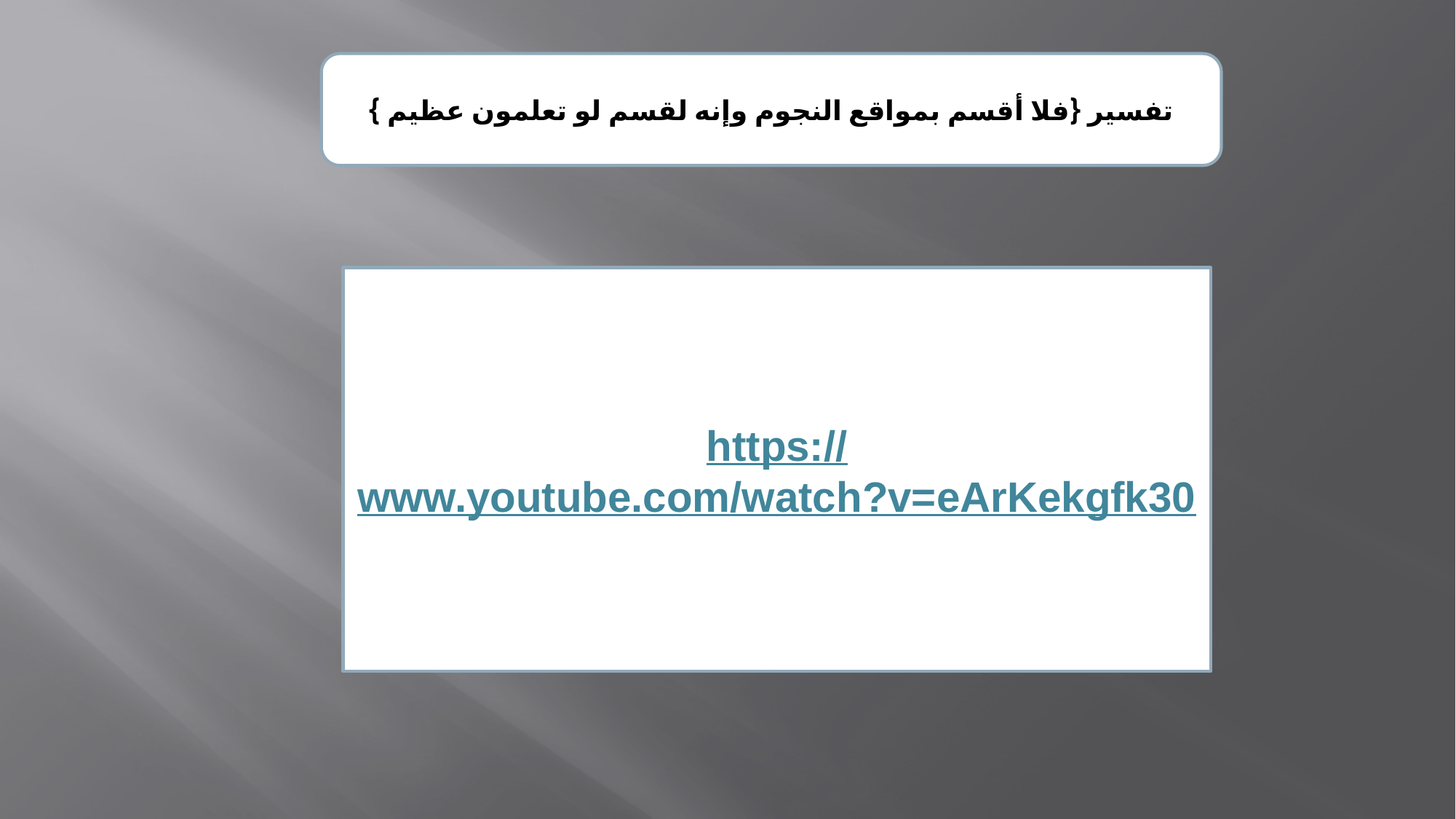

تفسير {فلا أقسم بمواقع النجوم وإنه لقسم لو تعلمون عظيم }

https://www.youtube.com/watch?v=eArKekgfk30